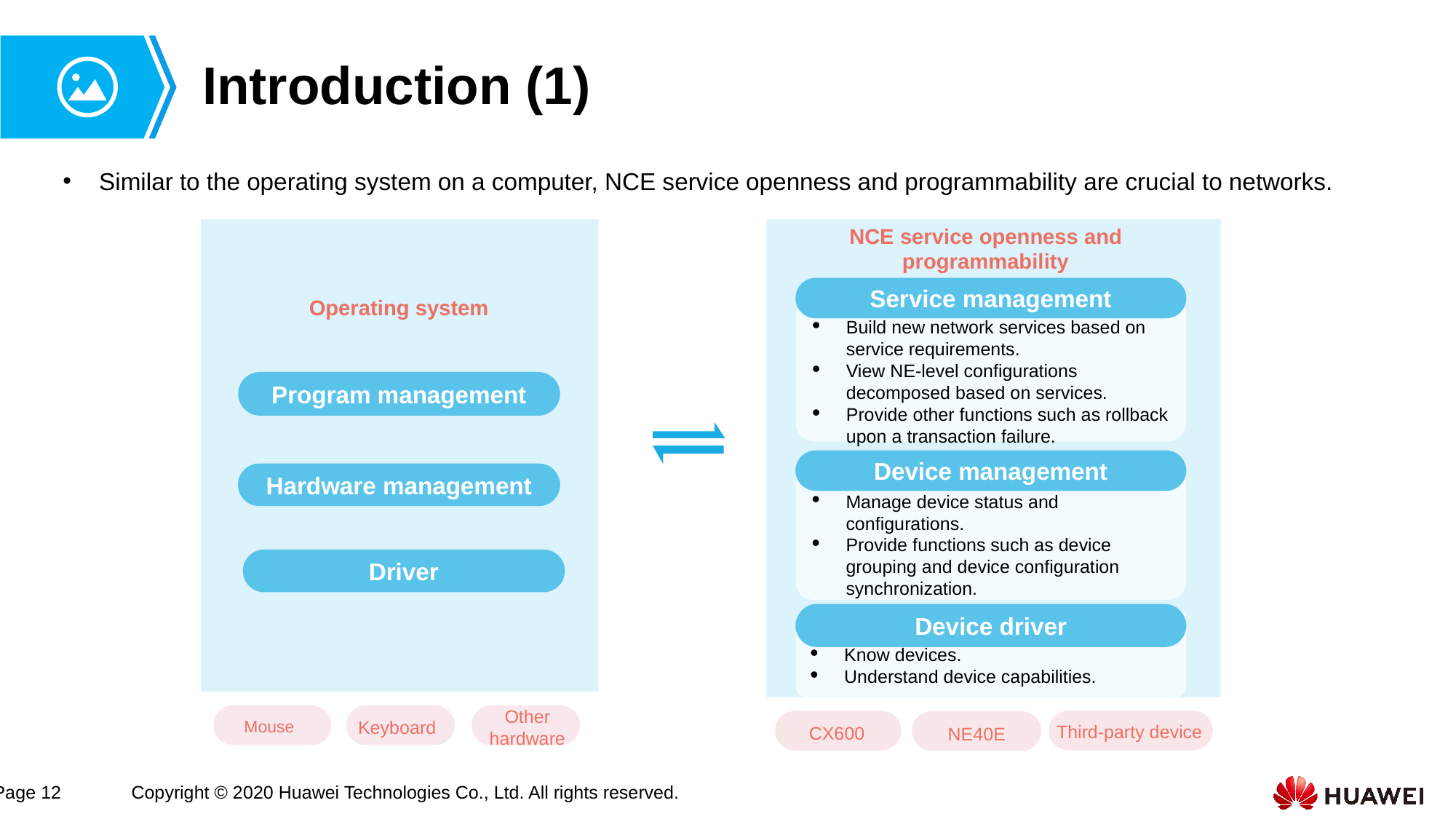

# Introduction (1)
Similar to the operating system on a computer, NCE service openness and programmability are crucial to networks.

NCE service openness and programmability
Service management
Operating system
Build new network services based on service requirements.
View NE-level configurations decomposed based on services.
Provide other functions such as rollback upon a transaction failure.
Program management

Device management
Hardware management
Manage device status and configurations.
Provide functions such as device grouping and device configuration synchronization.
Driver
Device driver
Know devices.
Understand device capabilities.
Other hardware

Mouse

Keyboard

Third-party device
CX600
NE40E